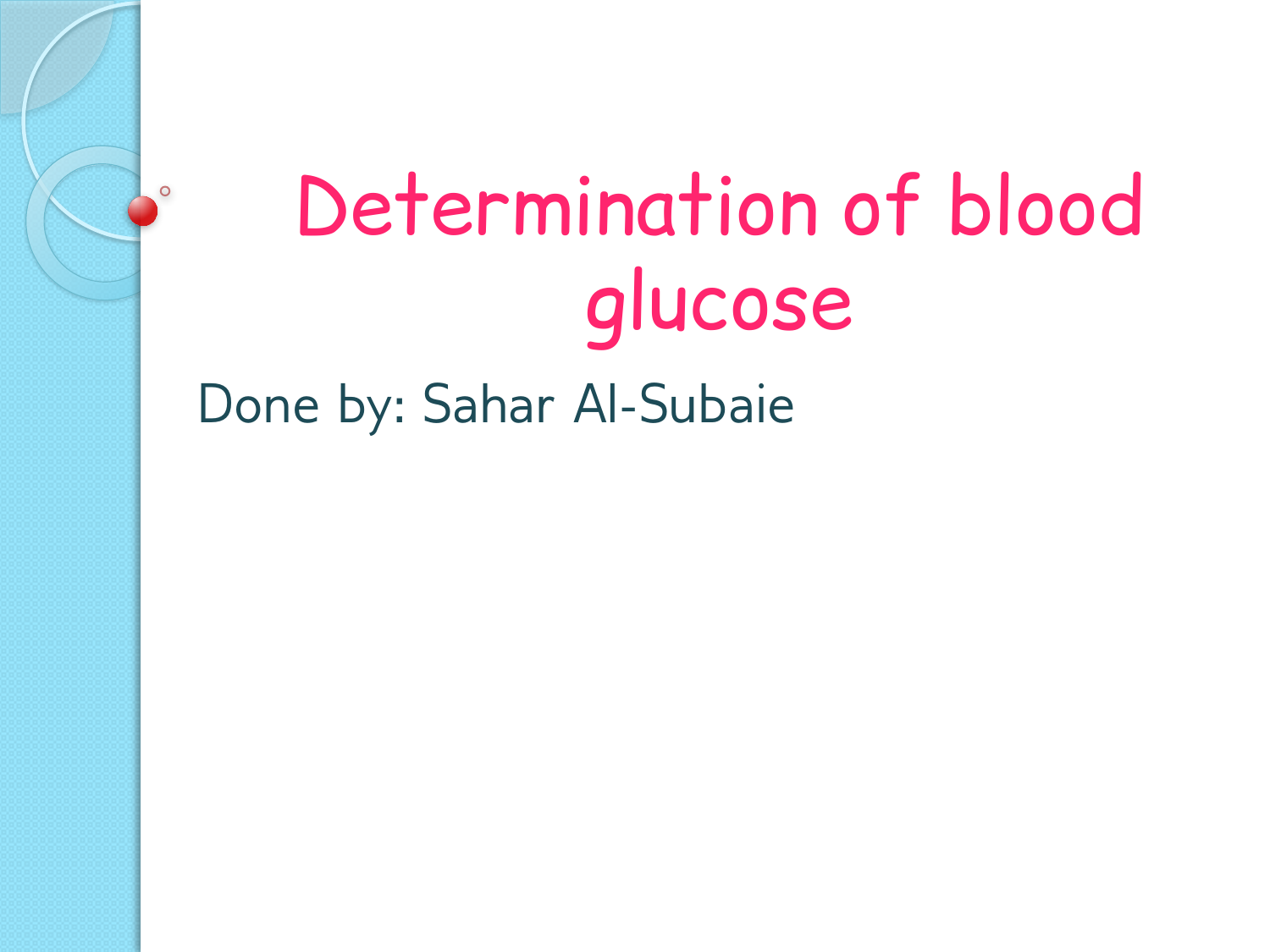

# Determination of blood glucose
Done by: Sahar Al-Subaie